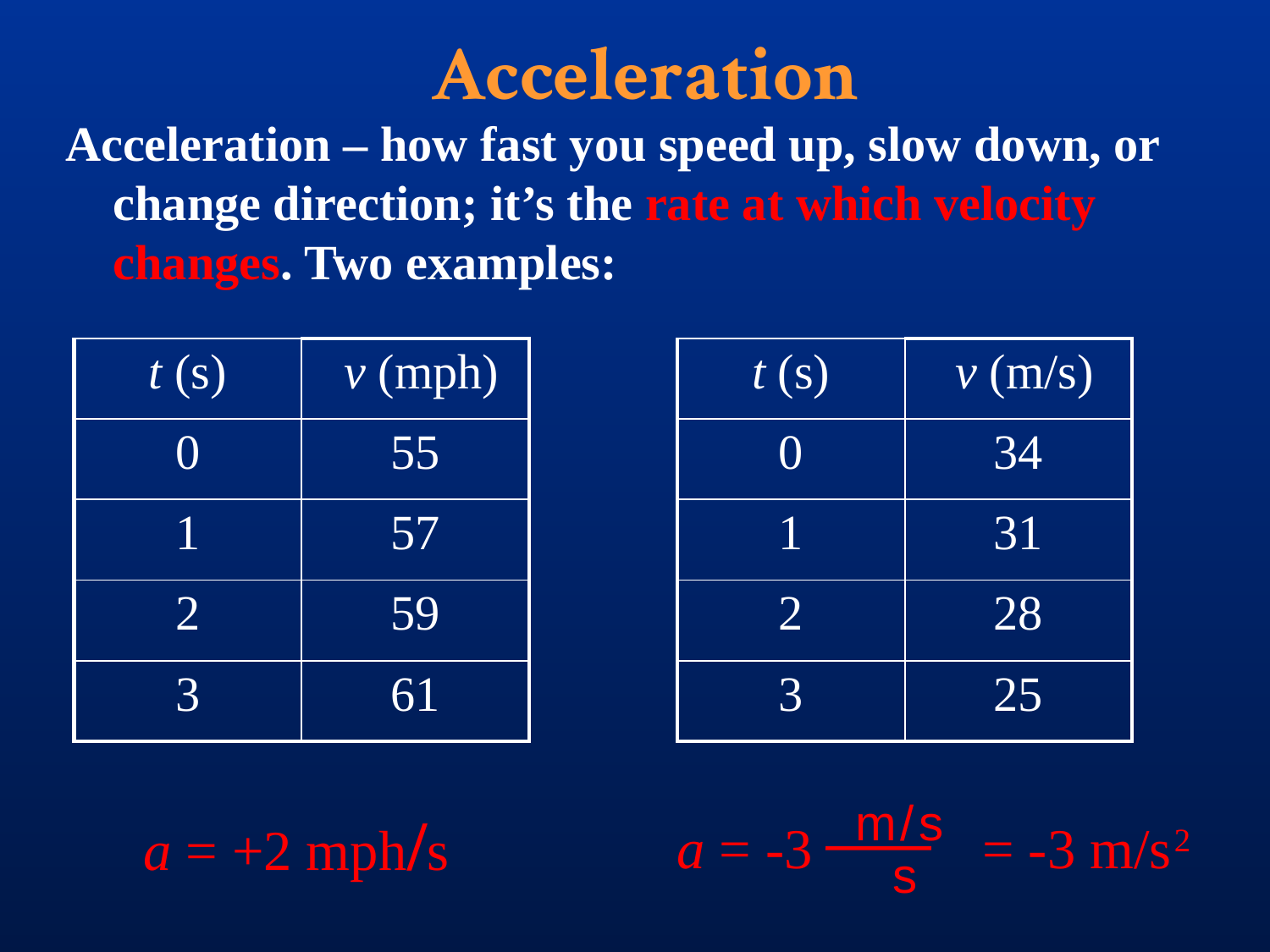

# Acceleration
Acceleration – how fast you speed up, slow down, or change direction; it’s the rate at which velocity changes. Two examples:

| t (s) | v (mph) |
| --- | --- |
| 0 | 55 |
| 1 | 57 |
| 2 | 59 |
| 3 | 61 |
| t (s) | v (m/s) |
| --- | --- |
| 0 | 34 |
| 1 | 31 |
| 2 | 28 |
| 3 | 25 |
m / s
a = -3
 = -3 m/s 2
s

a = +2 mph/s